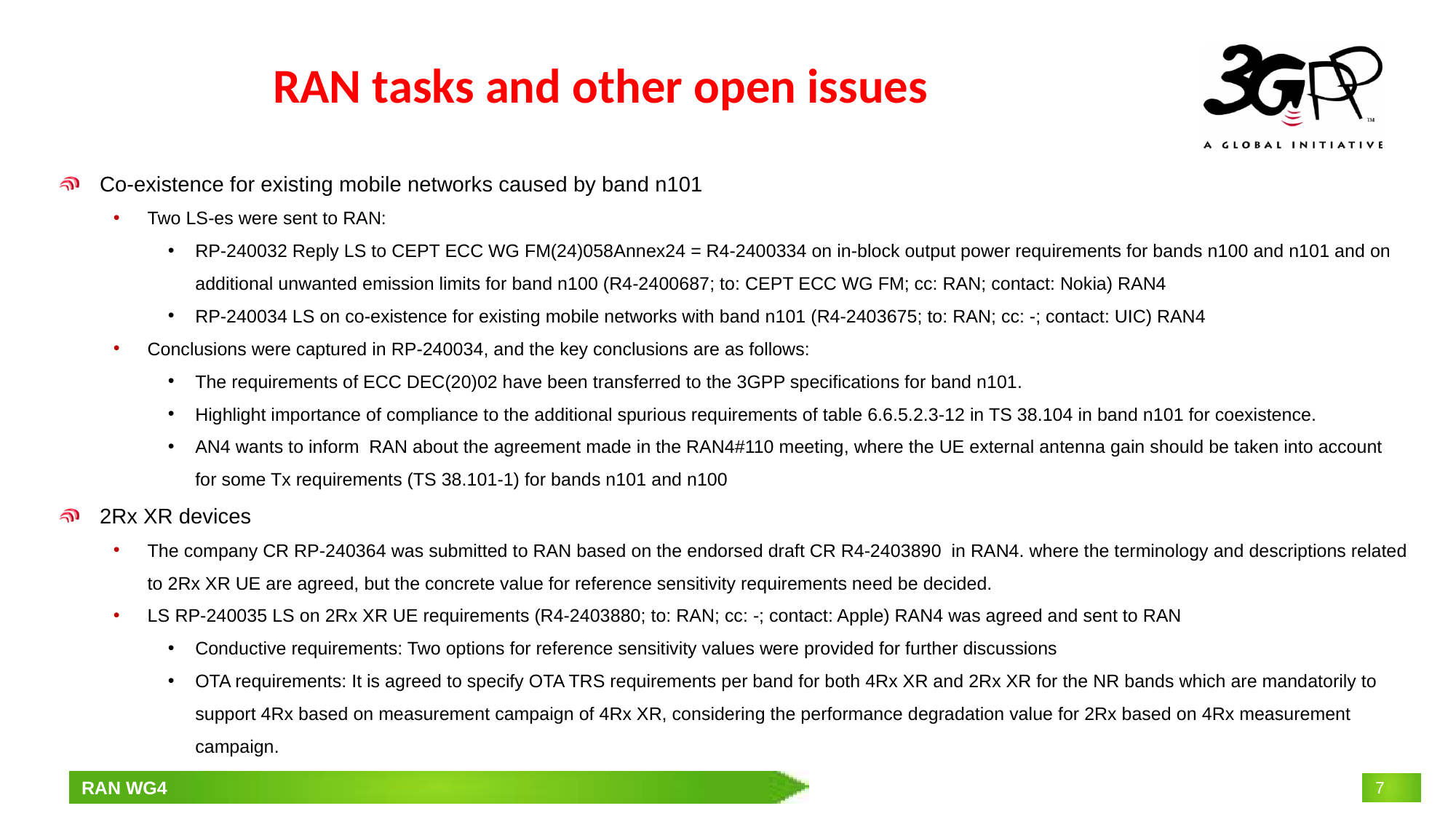

# RAN tasks and other open issues
Co-existence for existing mobile networks caused by band n101
Two LS-es were sent to RAN:
RP-240032 Reply LS to CEPT ECC WG FM(24)058Annex24 = R4-2400334 on in-block output power requirements for bands n100 and n101 and on additional unwanted emission limits for band n100 (R4-2400687; to: CEPT ECC WG FM; cc: RAN; contact: Nokia) RAN4
RP-240034 LS on co-existence for existing mobile networks with band n101 (R4-2403675; to: RAN; cc: -; contact: UIC) RAN4
Conclusions were captured in RP-240034, and the key conclusions are as follows:
The requirements of ECC DEC(20)02 have been transferred to the 3GPP specifications for band n101.
Highlight importance of compliance to the additional spurious requirements of table 6.6.5.2.3-12 in TS 38.104 in band n101 for coexistence.
AN4 wants to inform  RAN about the agreement made in the RAN4#110 meeting, where the UE external antenna gain should be taken into account for some Tx requirements (TS 38.101-1) for bands n101 and n100
2Rx XR devices
The company CR RP-240364 was submitted to RAN based on the endorsed draft CR R4-2403890  in RAN4. where the terminology and descriptions related to 2Rx XR UE are agreed, but the concrete value for reference sensitivity requirements need be decided.
LS RP-240035 LS on 2Rx XR UE requirements (R4-2403880; to: RAN; cc: -; contact: Apple) RAN4 was agreed and sent to RAN
Conductive requirements: Two options for reference sensitivity values were provided for further discussions
OTA requirements: It is agreed to specify OTA TRS requirements per band for both 4Rx XR and 2Rx XR for the NR bands which are mandatorily to support 4Rx based on measurement campaign of 4Rx XR, considering the performance degradation value for 2Rx based on 4Rx measurement campaign.